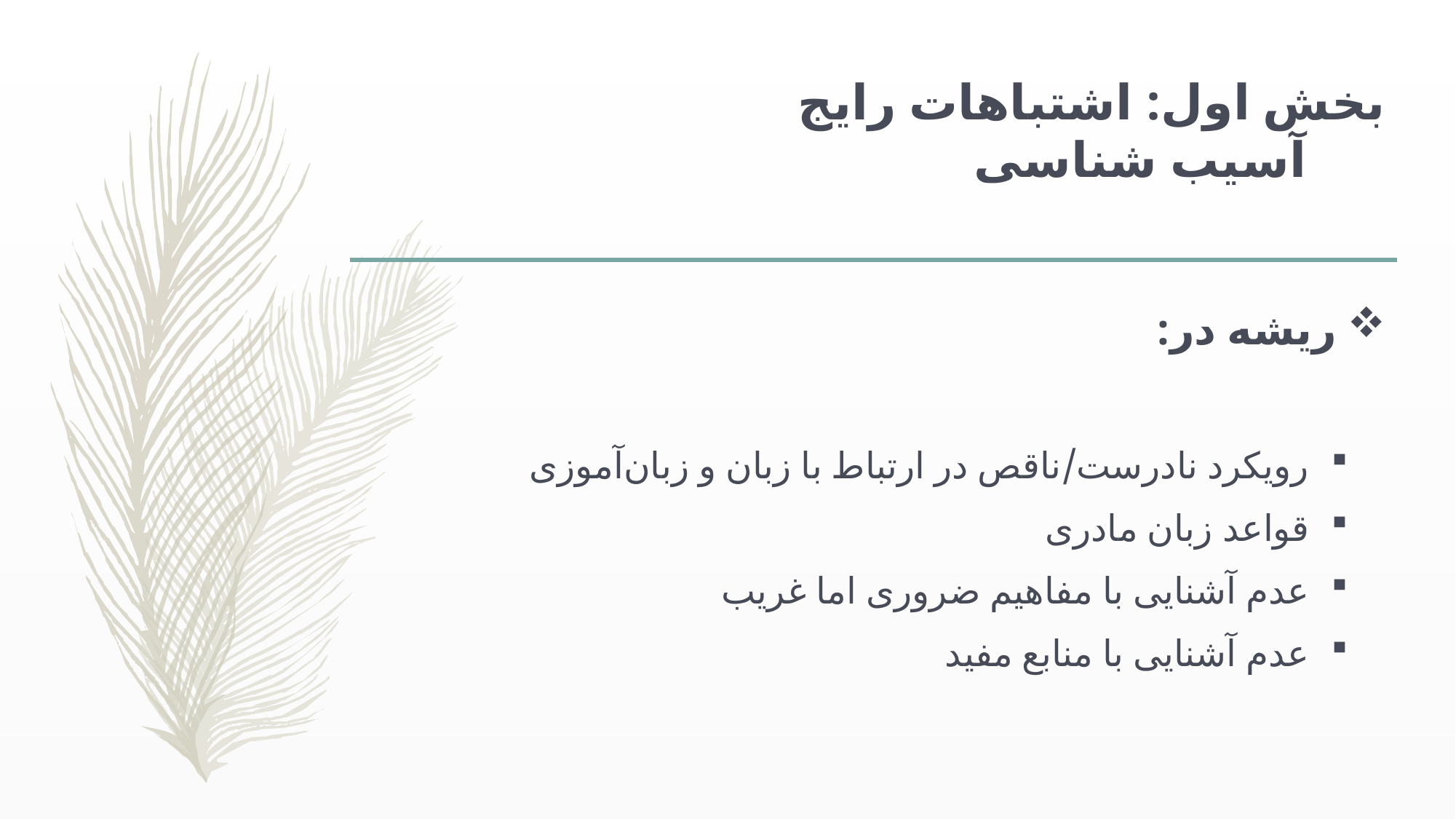

# بخش اول: اشتباهات رایج آسیب شناسی
 ریشه در:

رویکرد نادرست/ناقص در ارتباط با زبان و زبان‌آموزی
قواعد زبان مادری
عدم آشنایی با مفاهیم ضروری اما غریب
عدم آشنایی با منابع مفید